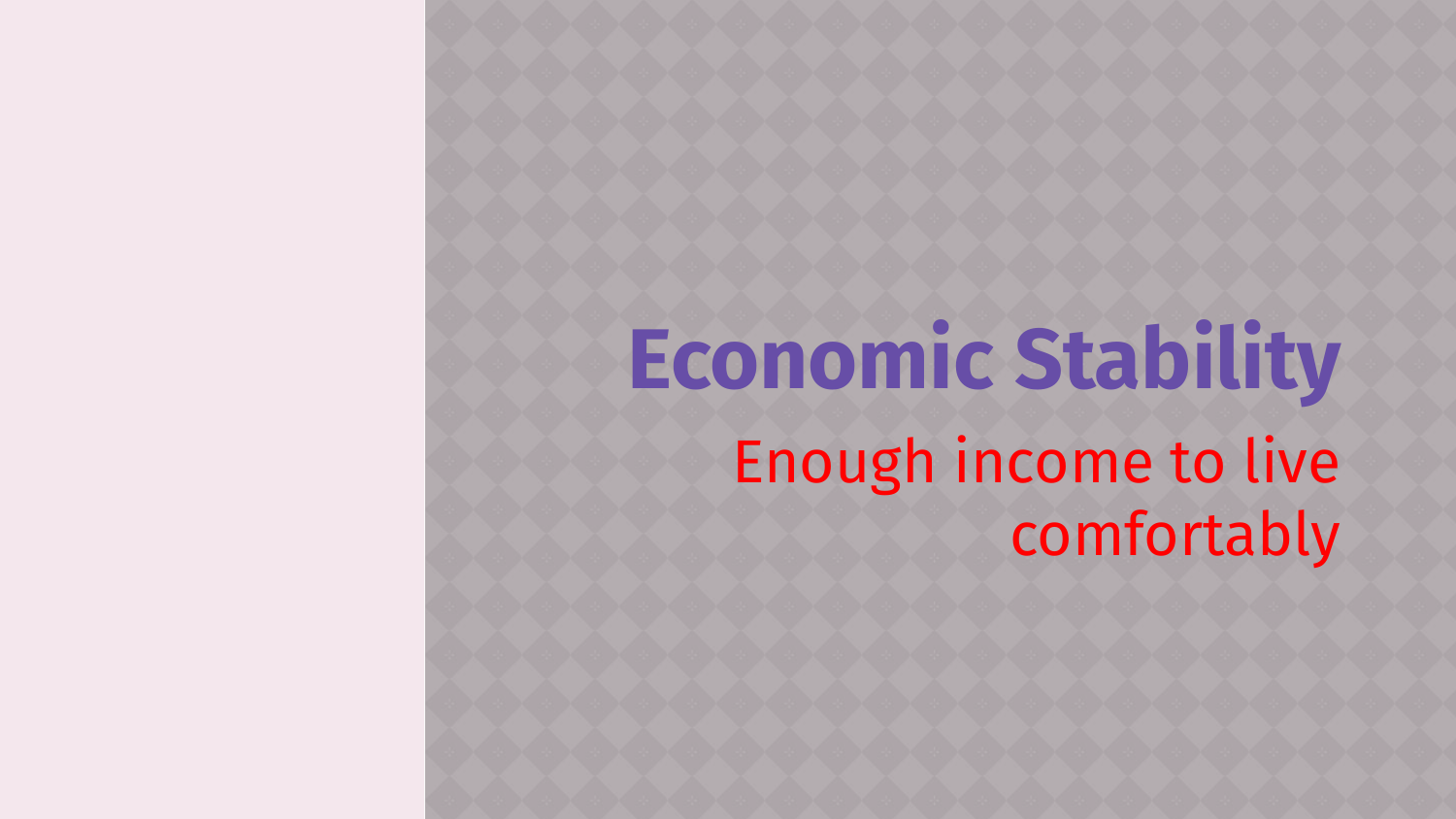

# Economic Stability
Enough income to live comfortably